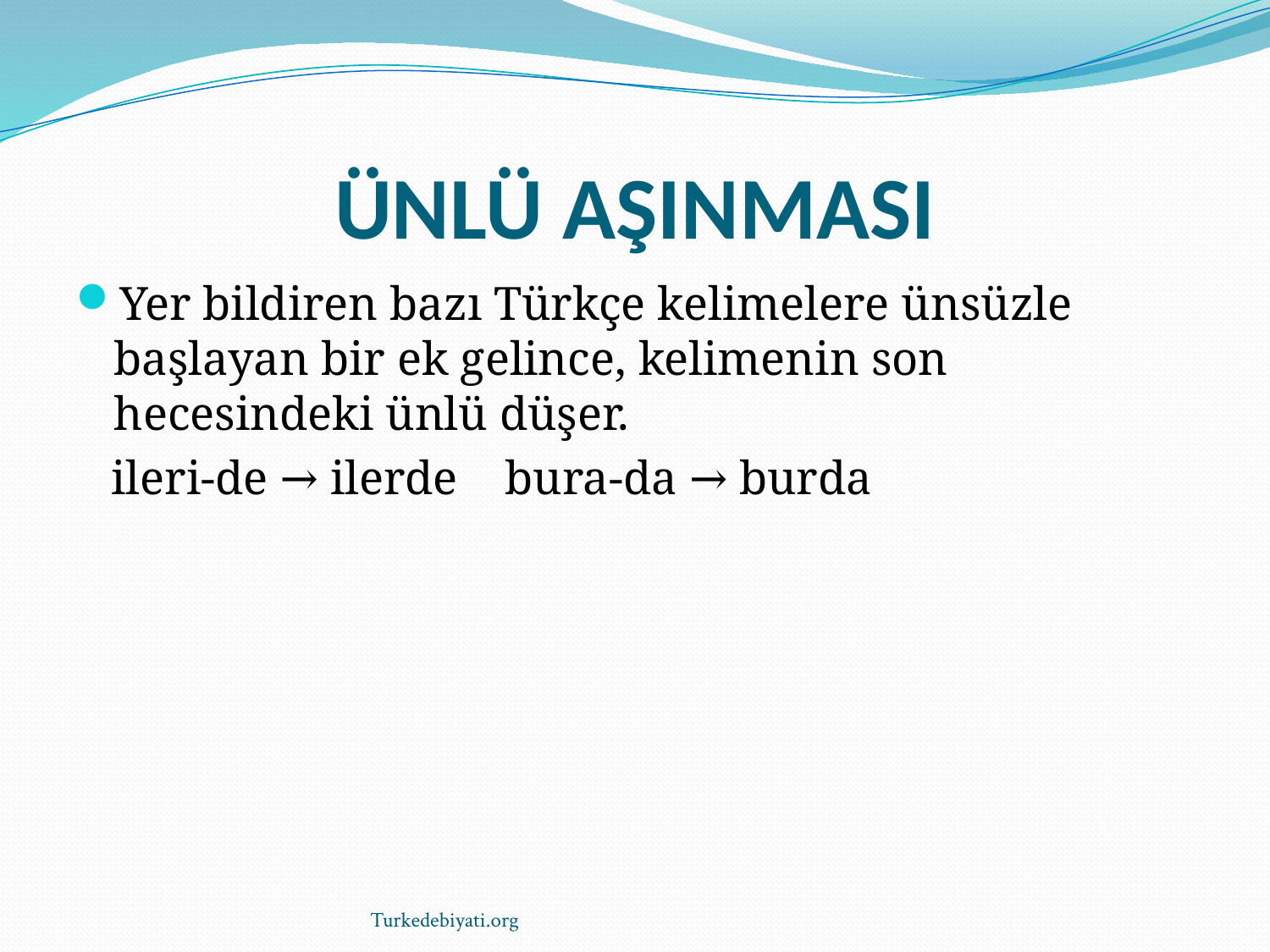

# ÜNLÜ AŞINMASI
Yer bildiren bazı Türkçe kelimelere ünsüzle başlayan bir ek gelince, kelimenin son hecesindeki ünlü düşer.
   ileri-de → ilerde    bura-da → burda
Turkedebiyati.org